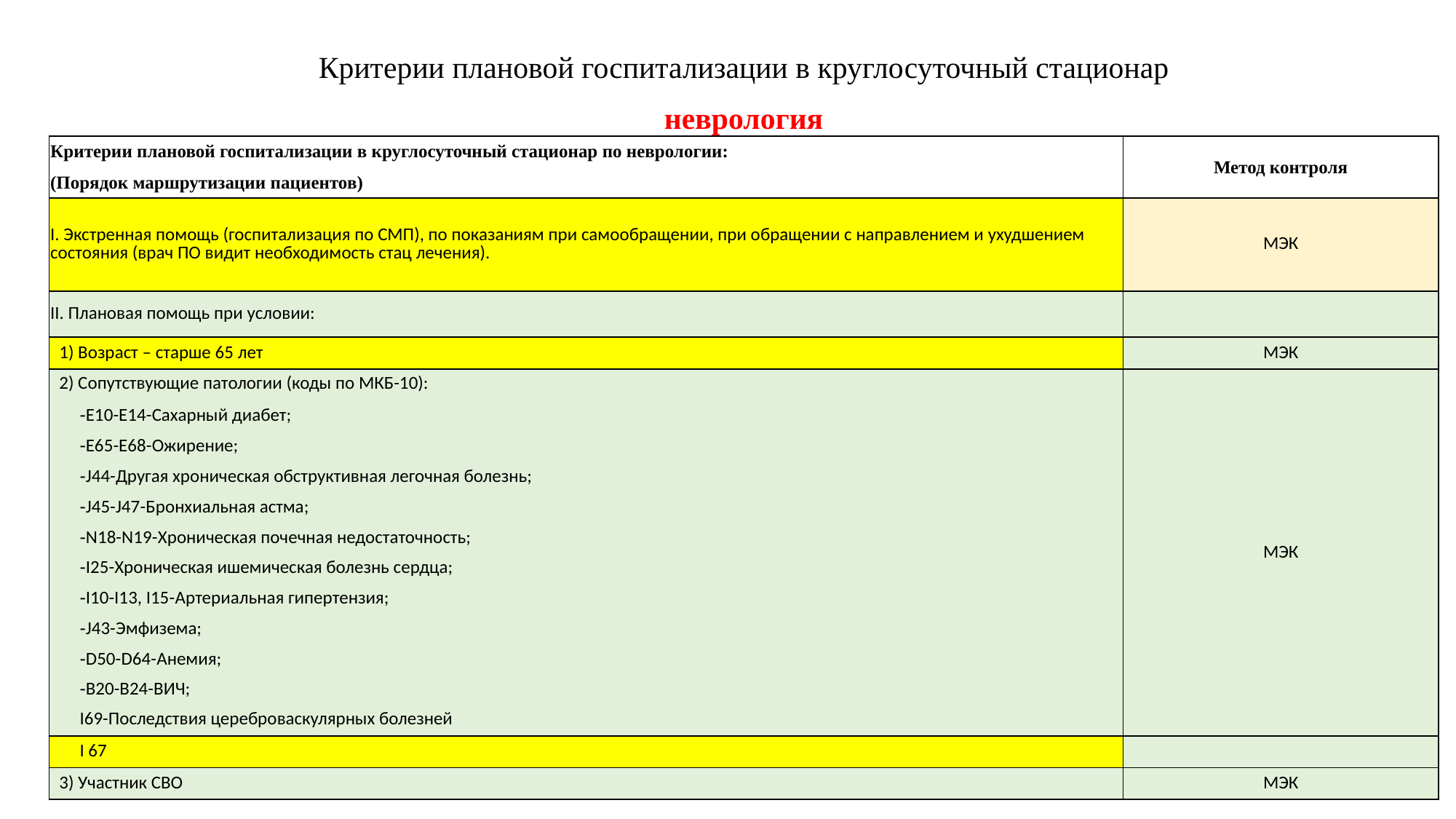

| Критерии плановой госпитализации в круглосуточный стационар |  |
| --- | --- |
| неврология |  |
| Критерии плановой госпитализации в круглосуточный стационар по неврологии: | Метод контроля |
| (Порядок маршрутизации пациентов) |  |
| I. Экстренная помощь (госпитализация по СМП), по показаниям при самообращении, при обращении с направлением и ухудшением состояния (врач ПО видит необходимость стац лечения). | МЭК |
| II. Плановая помощь при условии: |  |
| 1) Возраст – старше 65 лет | МЭК |
| 2) Сопутствующие патологии (коды по МКБ-10): | МЭК |
| -E10-E14-Сахарный диабет; |  |
| -E65-E68-Ожирение; |  |
| -J44-Другая хроническая обструктивная легочная болезнь; |  |
| -J45-J47-Бронхиальная астма; |  |
| -N18-N19-Хроническая почечная недостаточность; |  |
| -I25-Хроническая ишемическая болезнь сердца; |  |
| -I10-I13, I15-Артериальная гипертензия; |  |
| -J43-Эмфизема; |  |
| -D50-D64-Анемия; |  |
| -B20-B24-ВИЧ; |  |
| I69-Последствия цереброваскулярных болезней |  |
| I 67 |  |
| 3) Участник СВО | МЭК |